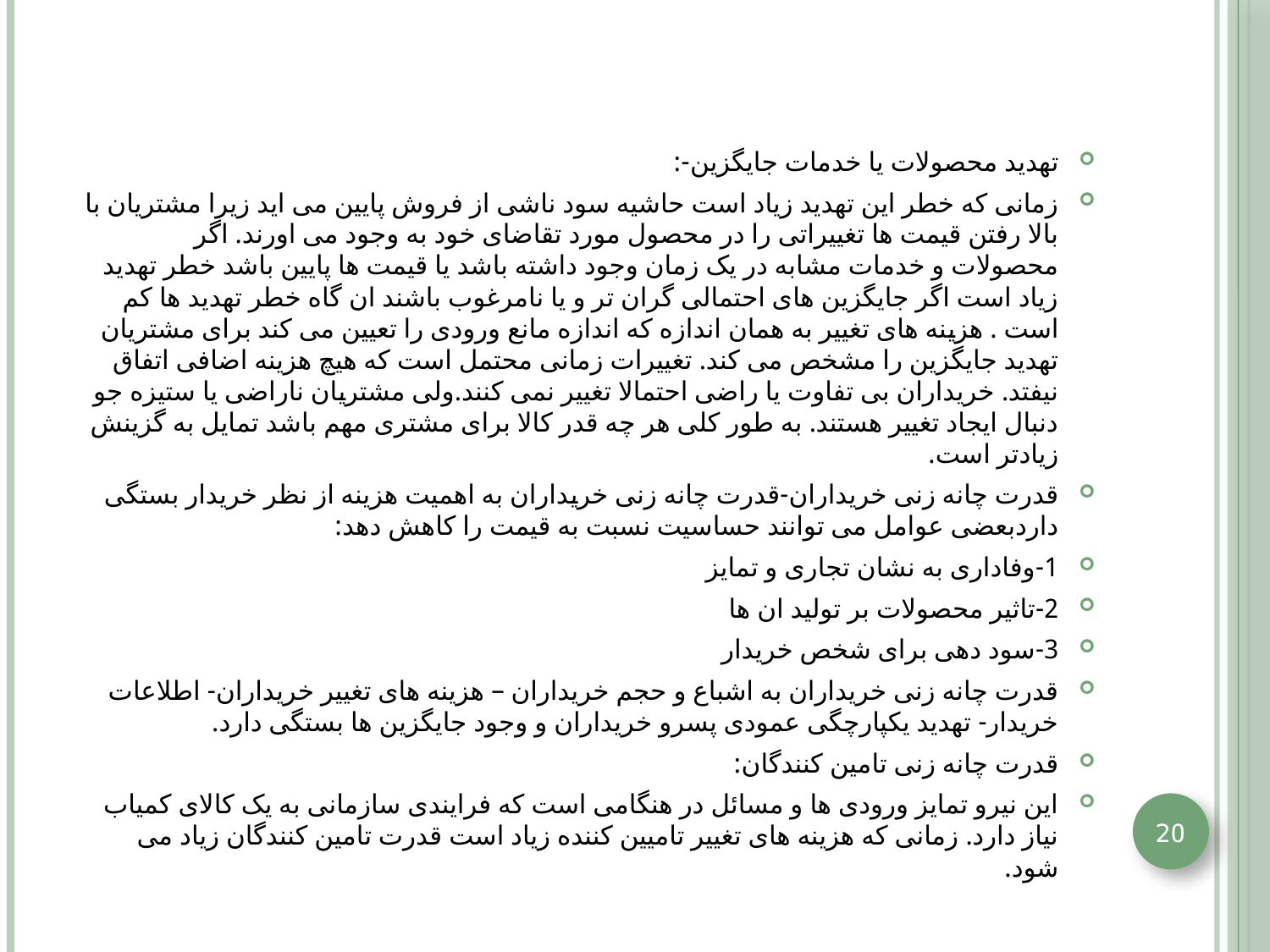

#
تهدید محصولات یا خدمات جایگزین-:
زمانی که خطر این تهدید زیاد است حاشیه سود ناشی از فروش پایین می اید زیرا مشتریان با بالا رفتن قیمت ها تغییراتی را در محصول مورد تقاضای خود به وجود می اورند. اگر محصولات و خدمات مشابه در یک زمان وجود داشته باشد یا قیمت ها پایین باشد خطر تهدید زیاد است اگر جایگزین های احتمالی گران تر و یا نامرغوب باشند ان گاه خطر تهدید ها کم است . هزینه های تغییر به همان اندازه که اندازه مانع ورودی را تعیین می کند برای مشتریان تهدید جایگزین را مشخص می کند. تغییرات زمانی محتمل است که هیچ هزینه اضافی اتفاق نیفتد. خریداران بی تفاوت یا راضی احتمالا تغییر نمی کنند.ولی مشتریان ناراضی یا ستیزه جو دنبال ایجاد تغییر هستند. به طور کلی هر چه قدر کالا برای مشتری مهم باشد تمایل به گزینش زیادتر است.
قدرت چانه زنی خریداران-قدرت چانه زنی خریداران به اهمیت هزینه از نظر خریدار بستگی داردبعضی عوامل می توانند حساسیت نسبت به قیمت را کاهش دهد:
1-وفاداری به نشان تجاری و تمایز
2-تاثیر محصولات بر تولید ان ها
3-سود دهی برای شخص خریدار
قدرت چانه زنی خریداران به اشباع و حجم خریداران – هزینه های تغییر خریداران- اطلاعات خریدار- تهدید یکپارچگی عمودی پسرو خریداران و وجود جایگزین ها بستگی دارد.
قدرت چانه زنی تامین کنندگان:
این نیرو تمایز ورودی ها و مسائل در هنگامی است که فرایندی سازمانی به یک کالای کمیاب نیاز دارد. زمانی که هزینه های تغییر تامیین کننده زیاد است قدرت تامین کنندگان زیاد می شود.
20